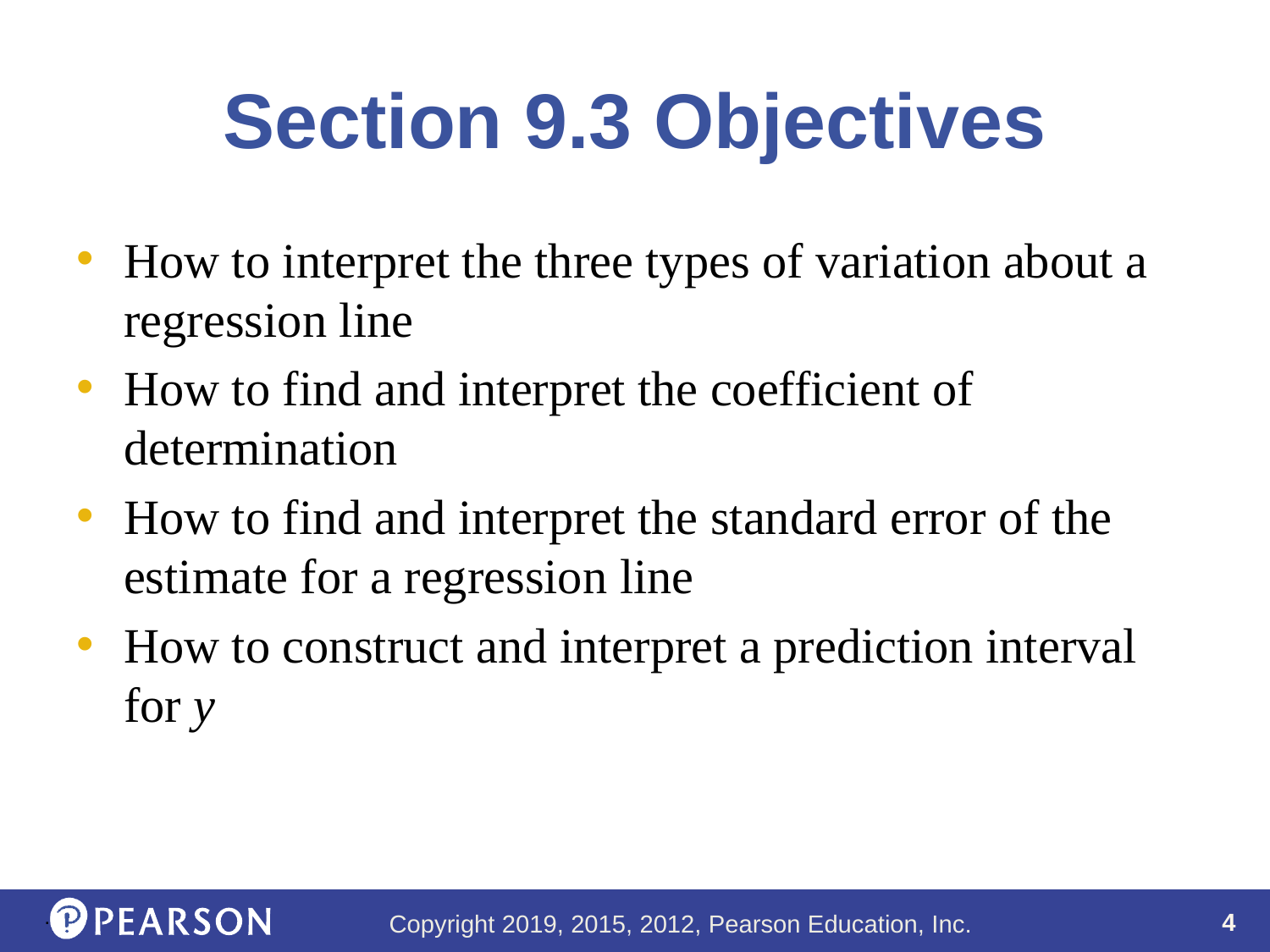

# Section 9.3 Objectives
How to interpret the three types of variation about a regression line
How to find and interpret the coefficient of determination
How to find and interpret the standard error of the estimate for a regression line
How to construct and interpret a prediction interval for y
.